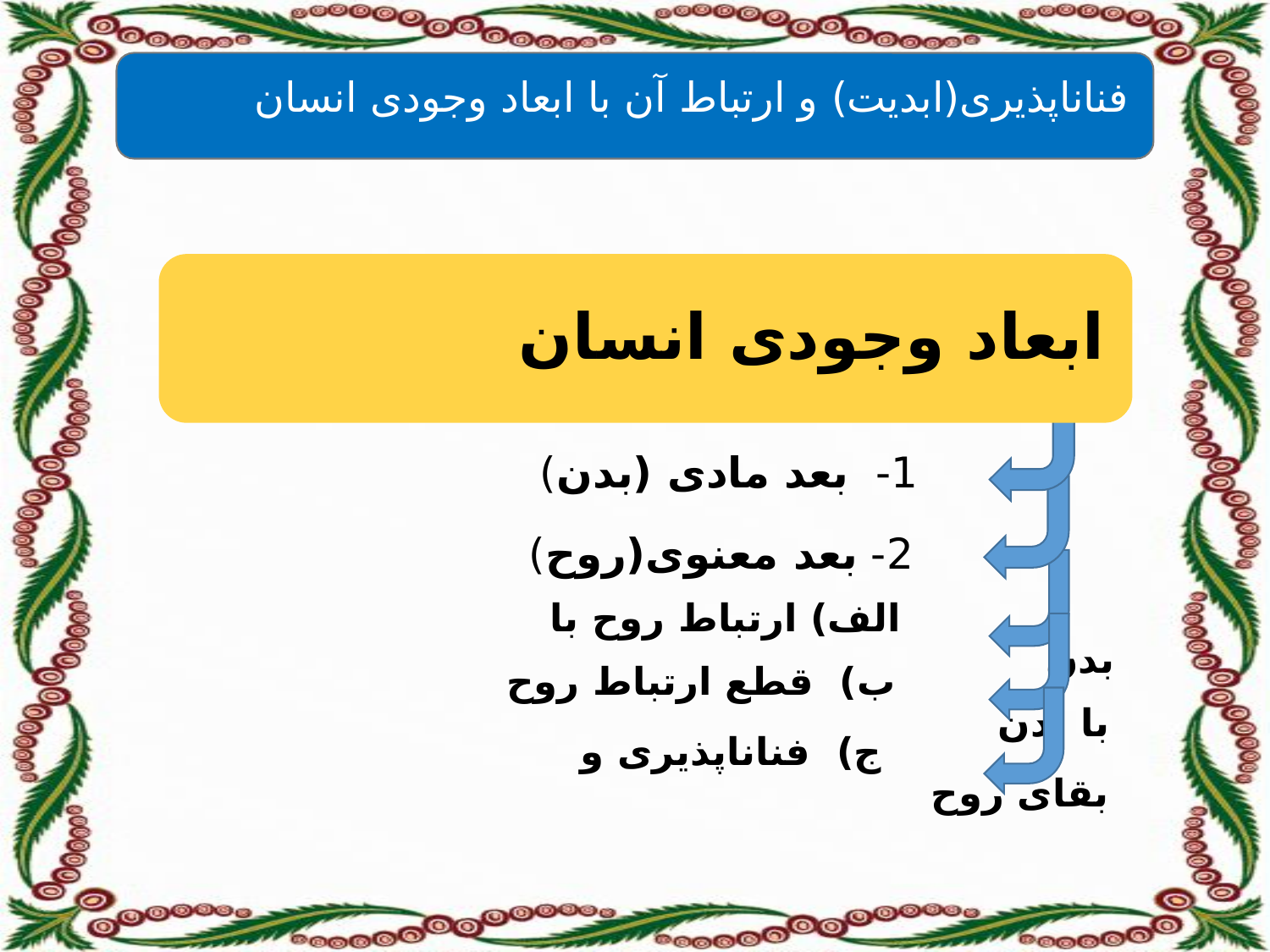

فناناپذیری(ابدیت) و ارتباط آن با ابعاد وجودی انسان
ابعاد وجودی انسان

# 1-  بعد مادی (بدن)

             2- بعد معنوی(روح)

                الف) ارتباط روح با بدن

                ب)  قطع ارتباط روح با بدن

                 ج)  فناناپذیری و بقای روح